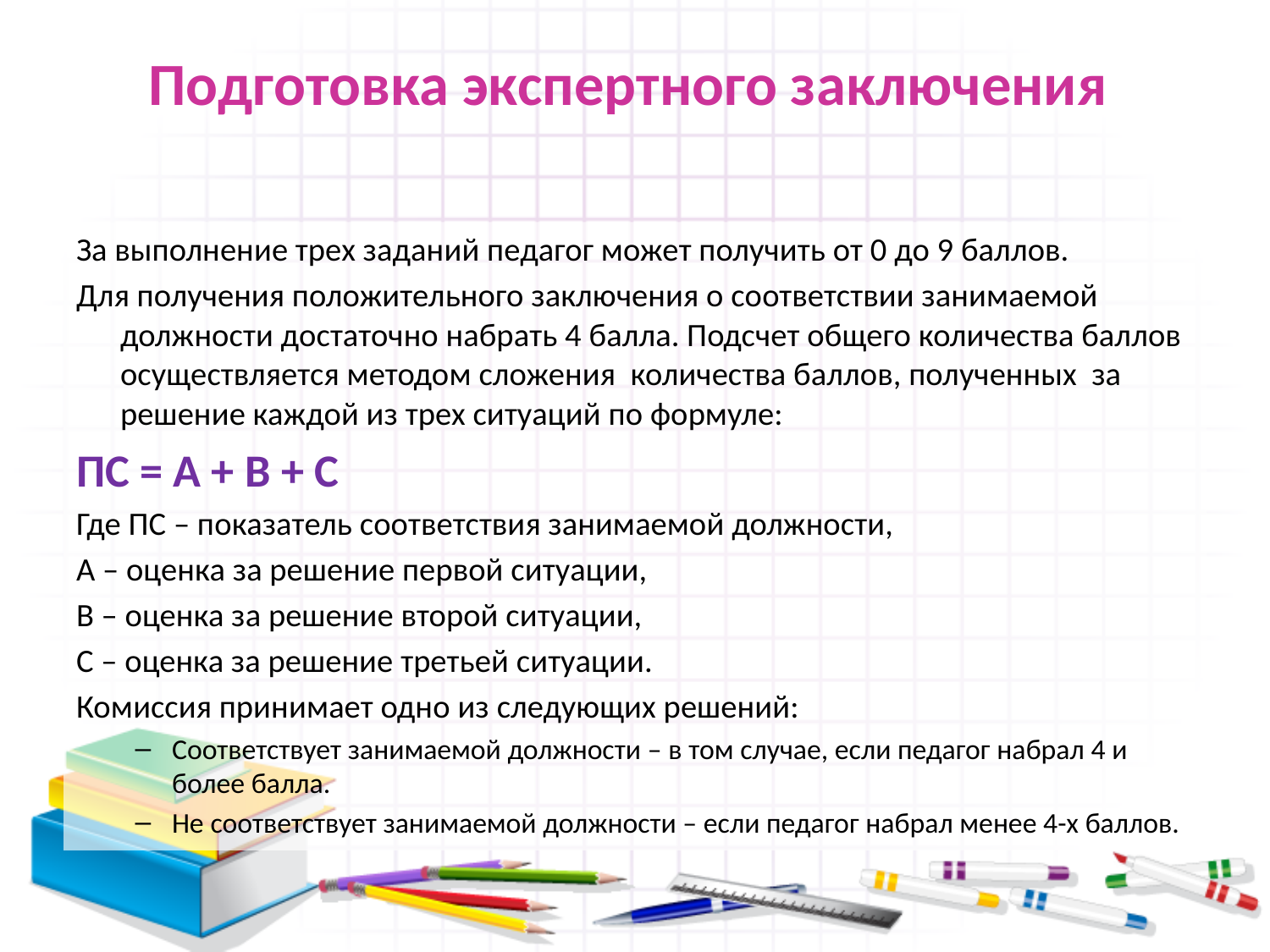

# Подготовка экспертного заключения
За выполнение трех заданий педагог может получить от 0 до 9 баллов.
Для получения положительного заключения о соответствии занимаемой должности достаточно набрать 4 балла. Подсчет общего количества баллов осуществляется методом сложения  количества баллов, полученных  за решение каждой из трех ситуаций по формуле:
ПС = А + В + С
Где ПС – показатель соответствия занимаемой должности,
А – оценка за решение первой ситуации,
В – оценка за решение второй ситуации,
С – оценка за решение третьей ситуации.
Комиссия принимает одно из следующих решений:
Соответствует занимаемой должности – в том случае, если педагог набрал 4 и более балла.
Не соответствует занимаемой должности – если педагог набрал менее 4-х баллов.